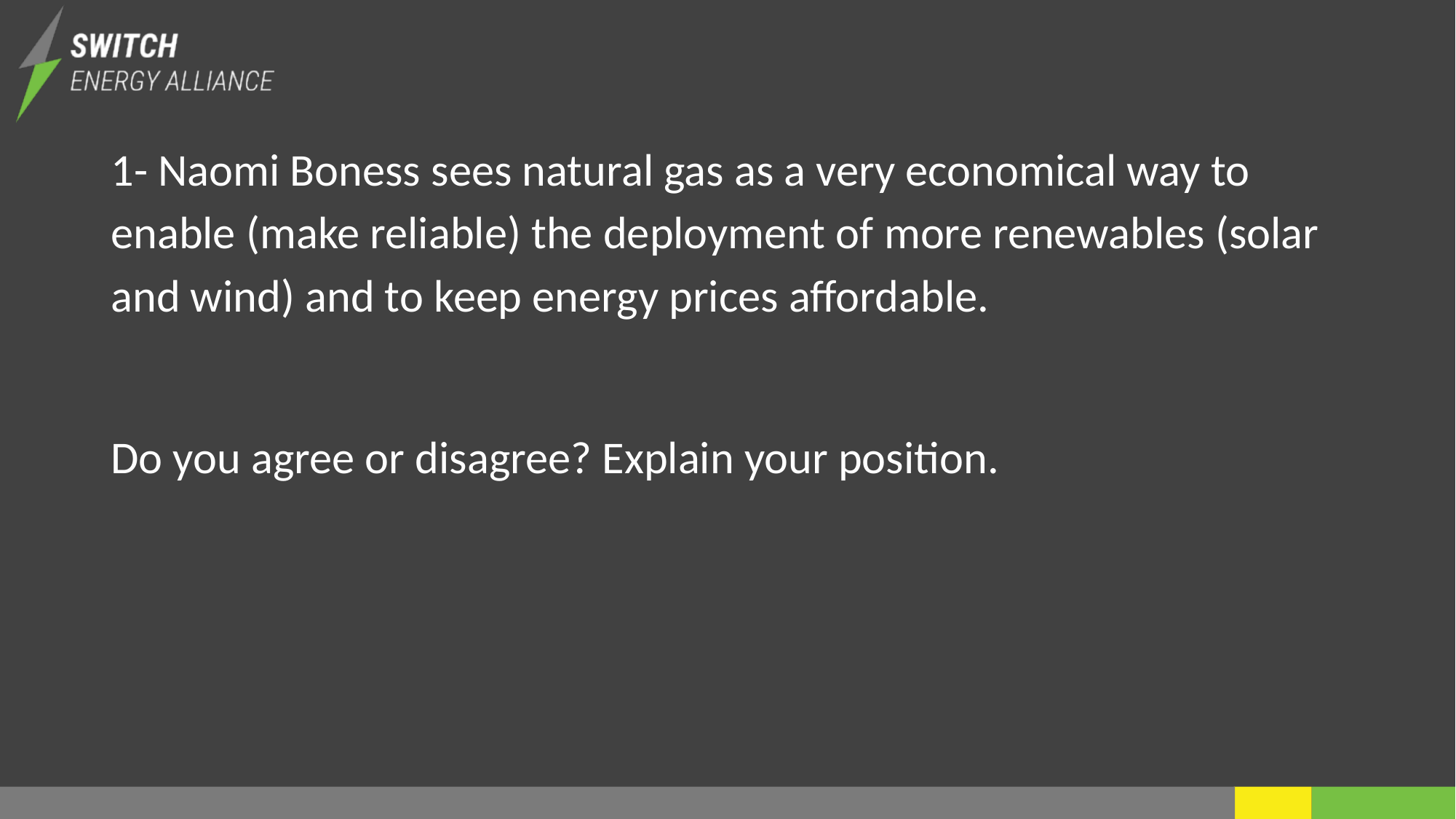

1- Naomi Boness sees natural gas as a very economical way to enable (make reliable) the deployment of more renewables (solar and wind) and to keep energy prices affordable.

Do you agree or disagree? Explain your position.